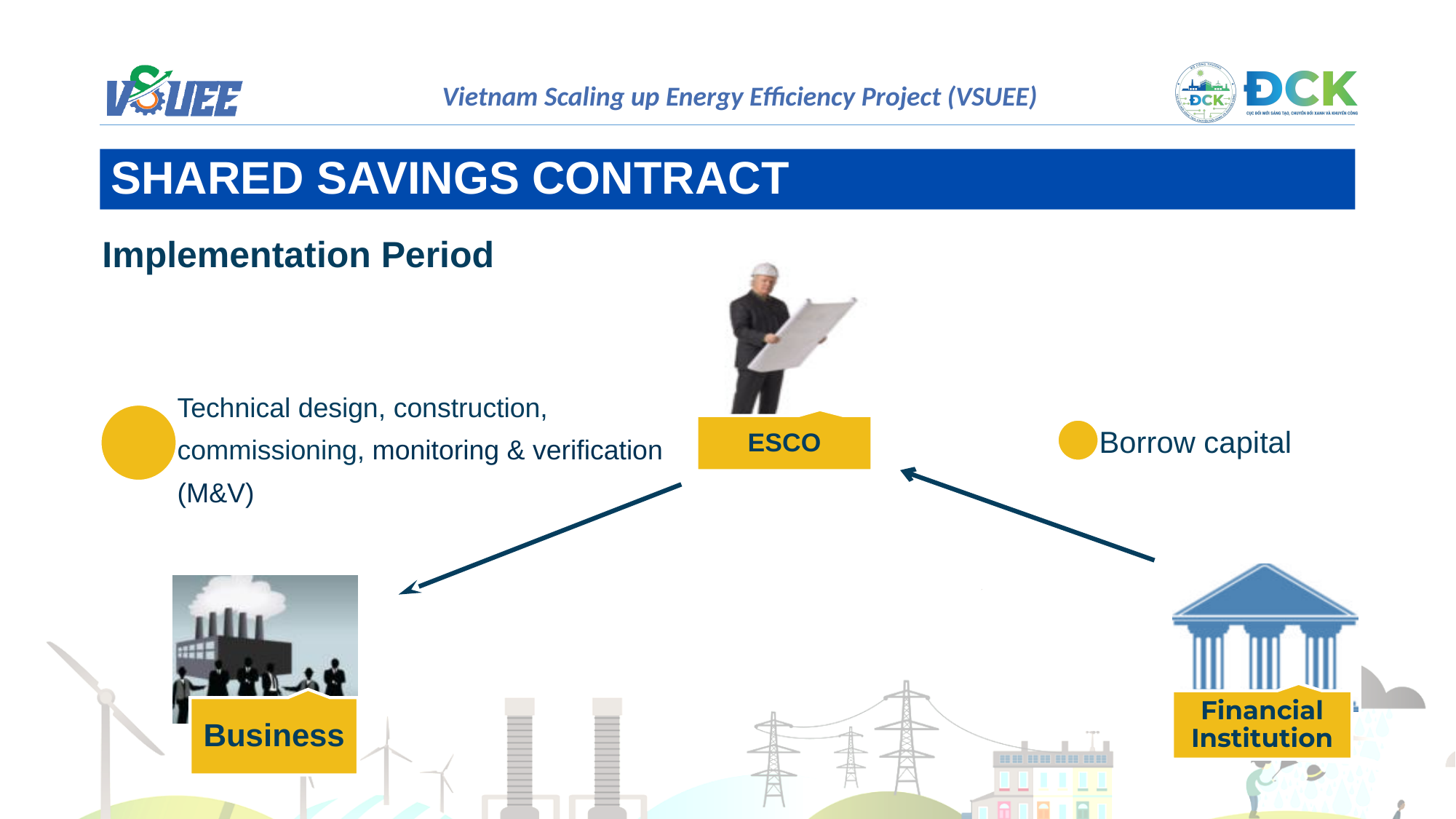

SHARED SAVINGS CONTRACT
Implementation Period
ESCO

Borrow capital
Technical design, construction, commissioning, monitoring & verification (M&V)

Financial Institution
Business